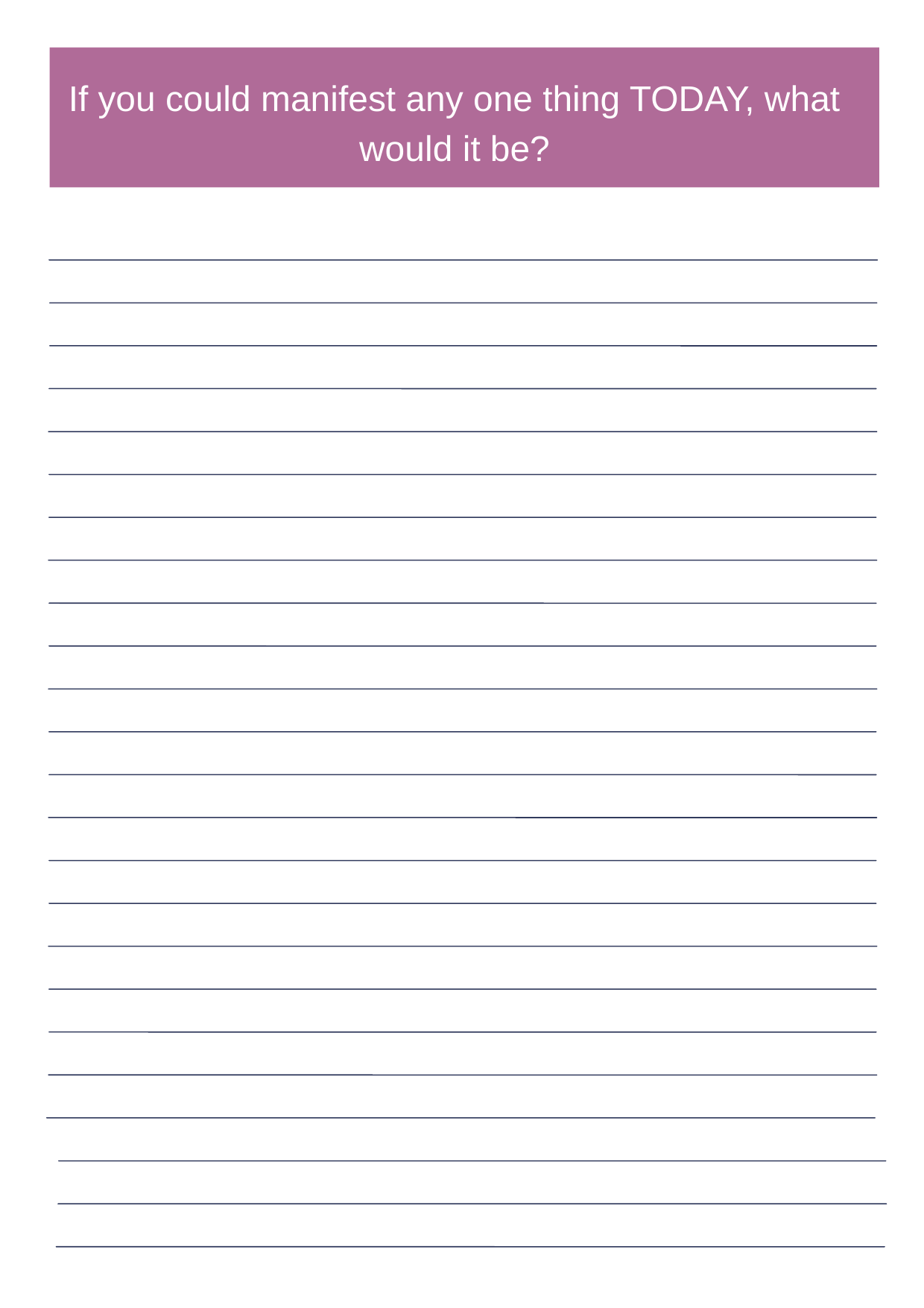

If you could manifest any one thing TODAY, what would it be?